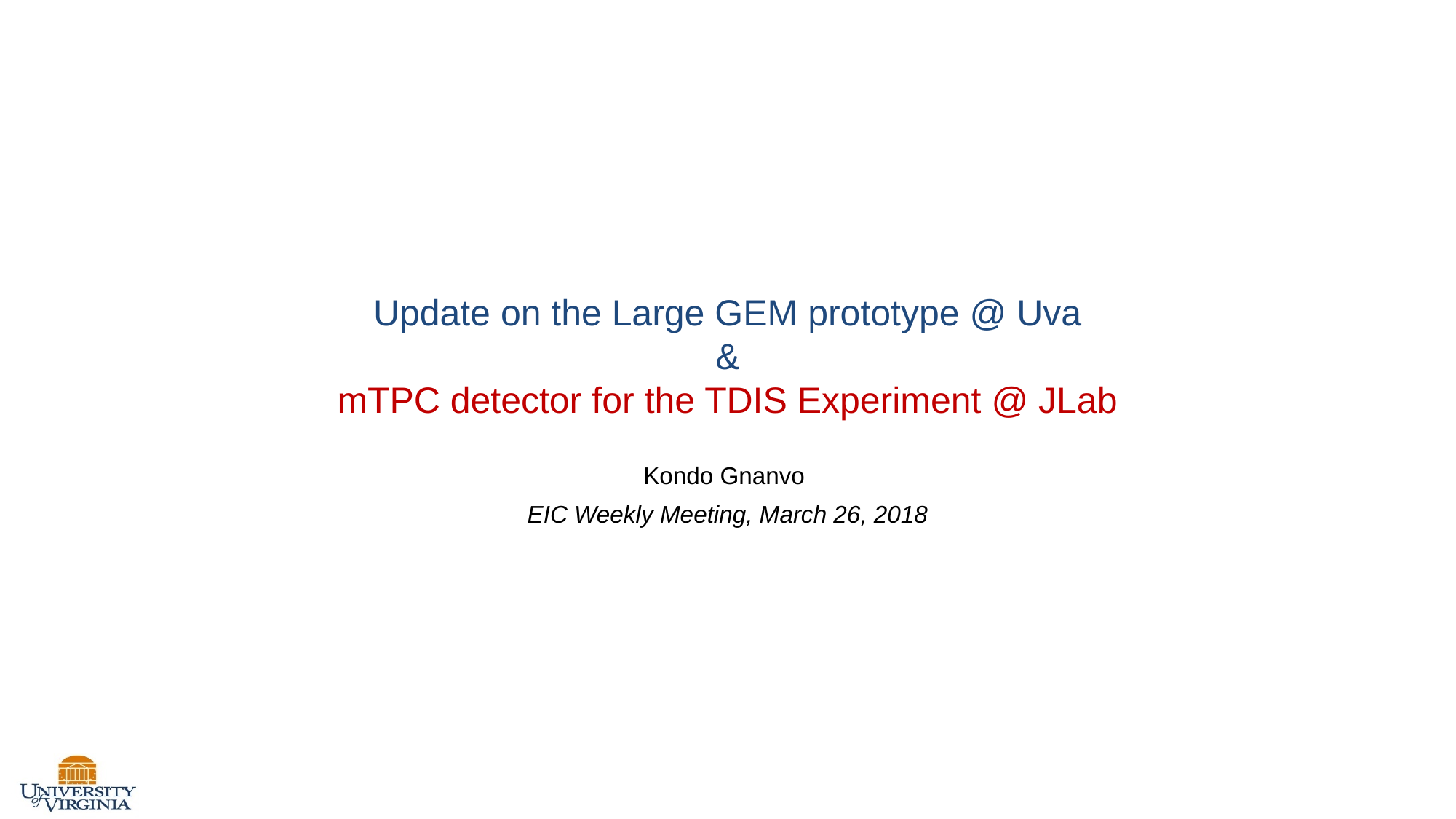

# Update on the Large GEM prototype @ Uva & mTPC detector for the TDIS Experiment @ JLab
Kondo Gnanvo
EIC Weekly Meeting, March 26, 2018